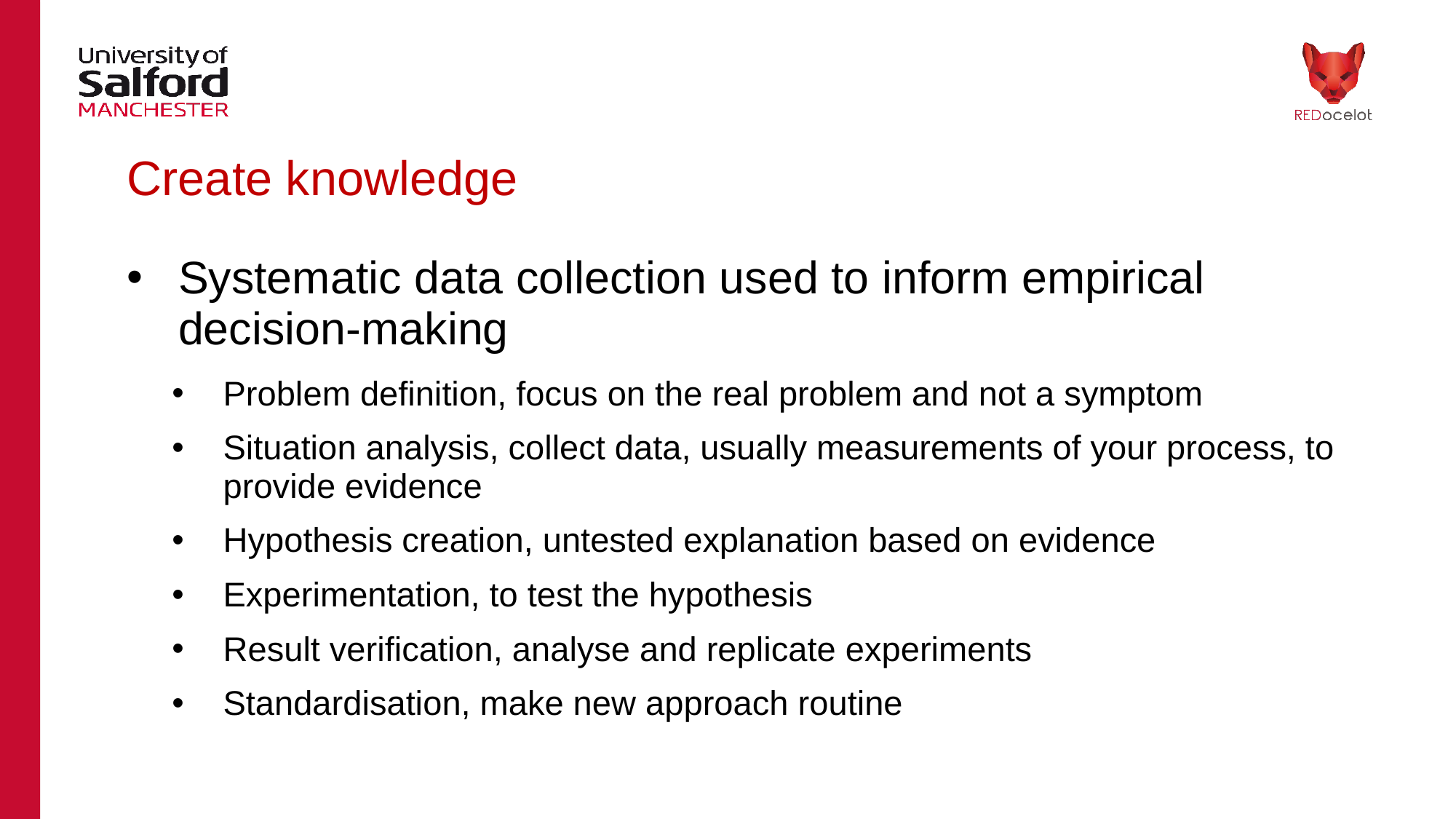

# Create knowledge
Systematic data collection used to inform empirical decision-making
Problem definition, focus on the real problem and not a symptom
Situation analysis, collect data, usually measurements of your process, to provide evidence
Hypothesis creation, untested explanation based on evidence
Experimentation, to test the hypothesis
Result verification, analyse and replicate experiments
Standardisation, make new approach routine